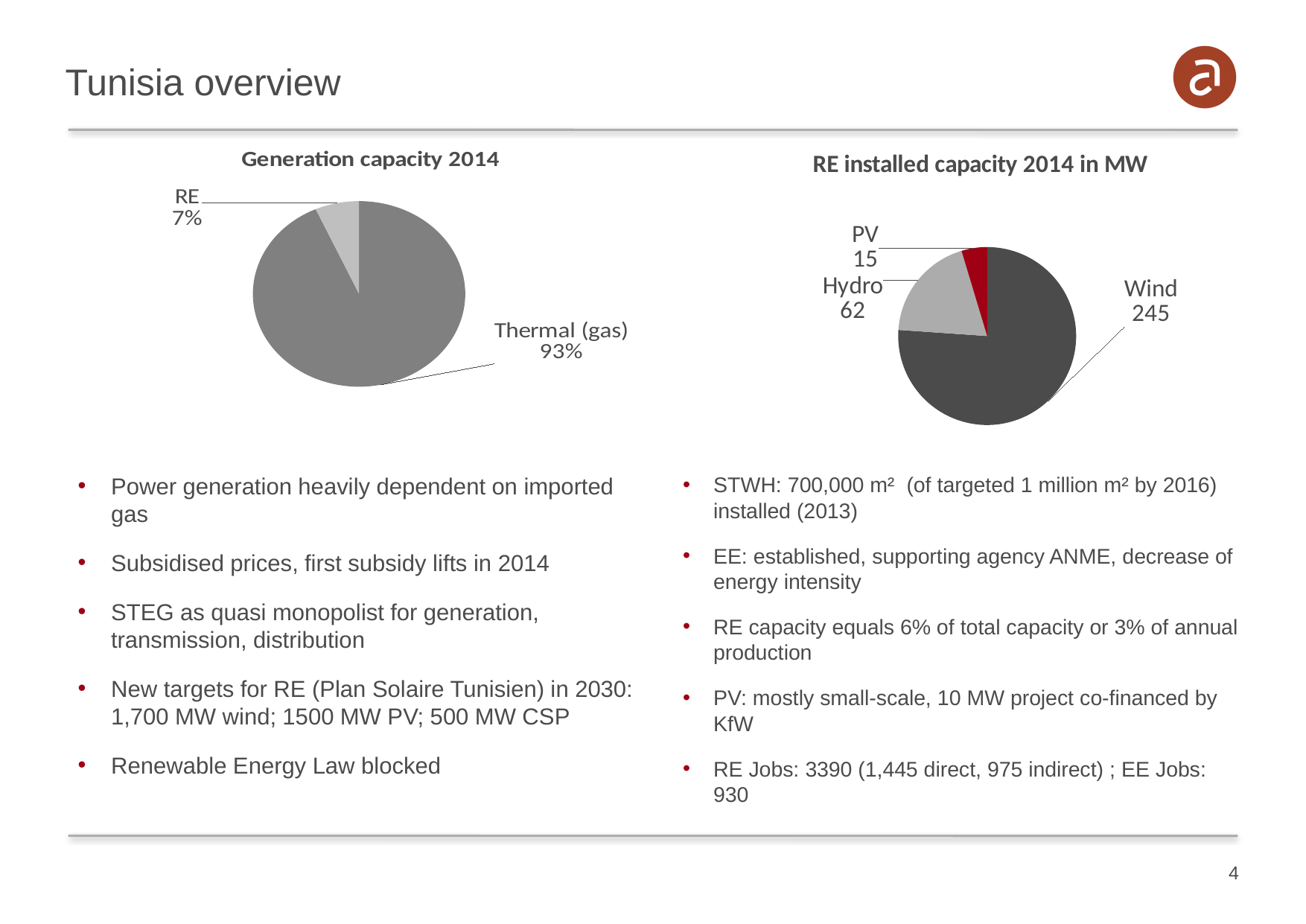

# Tunisia overview

### Chart:

| Category | Generation capacity 2014 |
|---|---|
| Thermal (gas) | 4492.0 |
| RE | 322.0 |

### Chart:

| Category | RE installed capacity 2014 in MW |
|---|---|
| Wind | 245.0 |
| Hydro | 62.0 |
| PV | 15.0 |
Power generation heavily dependent on imported gas
Subsidised prices, first subsidy lifts in 2014
STEG as quasi monopolist for generation, transmission, distribution
New targets for RE (Plan Solaire Tunisien) in 2030: 1,700 MW wind; 1500 MW PV; 500 MW CSP
Renewable Energy Law blocked

STWH: 700,000 m²  (of targeted 1 million m² by 2016) installed (2013)
EE: established, supporting agency ANME, decrease of energy intensity
RE capacity equals 6% of total capacity or 3% of annual production
PV: mostly small-scale, 10 MW project co-financed by KfW
RE Jobs: 3390 (1,445 direct, 975 indirect) ; EE Jobs: 930